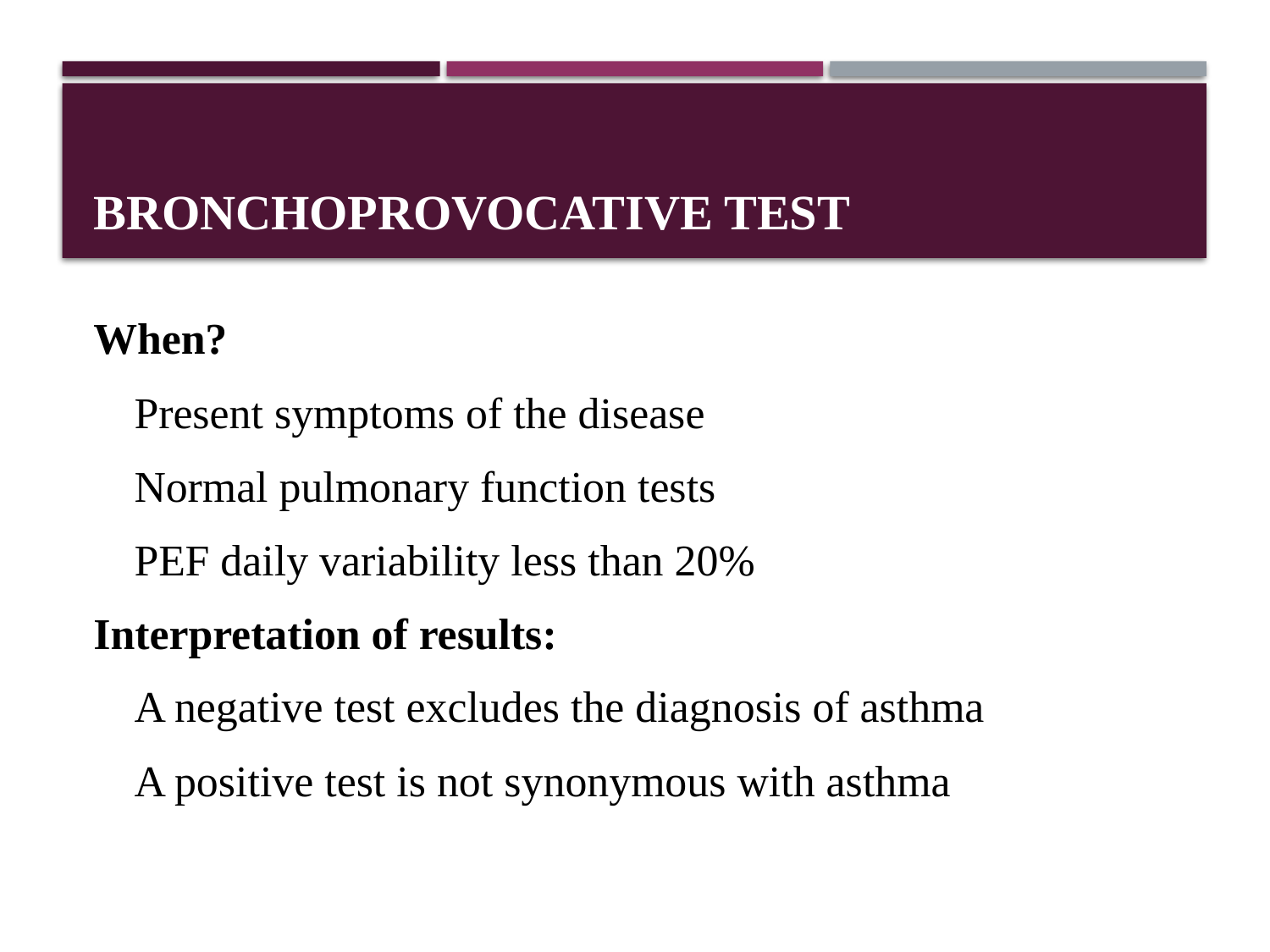

# BRONCHOPROVOCATIVE TEST
When?
	Present symptoms of the disease
	Normal pulmonary function tests
	PEF daily variability less than 20%
Interpretation of results:
	A negative test excludes the diagnosis of asthma
	A positive test is not synonymous with asthma